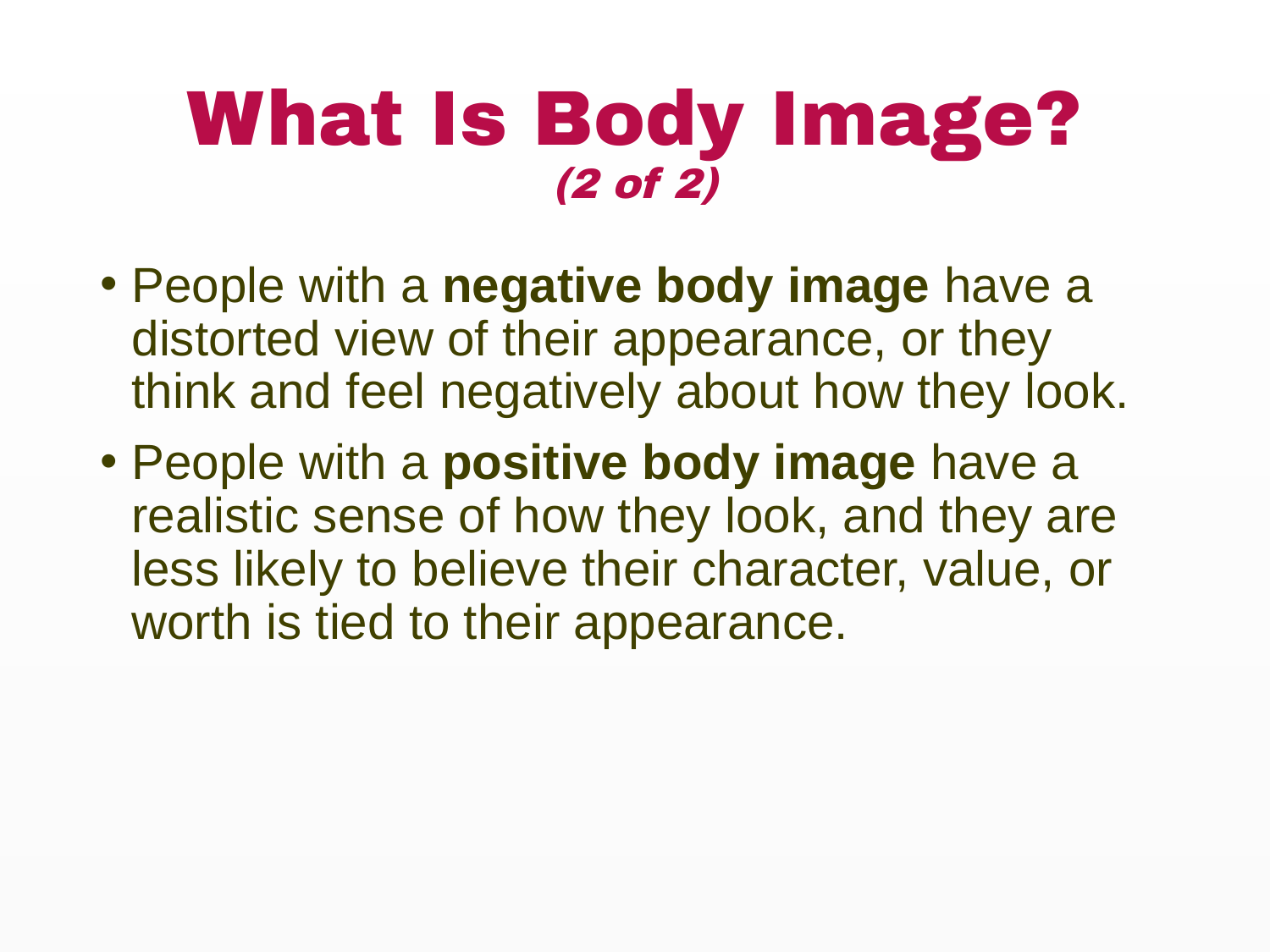

# What Is Body Image? (2 of 2)
People with a negative body image have a distorted view of their appearance, or they think and feel negatively about how they look.
People with a positive body image have a realistic sense of how they look, and they are less likely to believe their character, value, or worth is tied to their appearance.